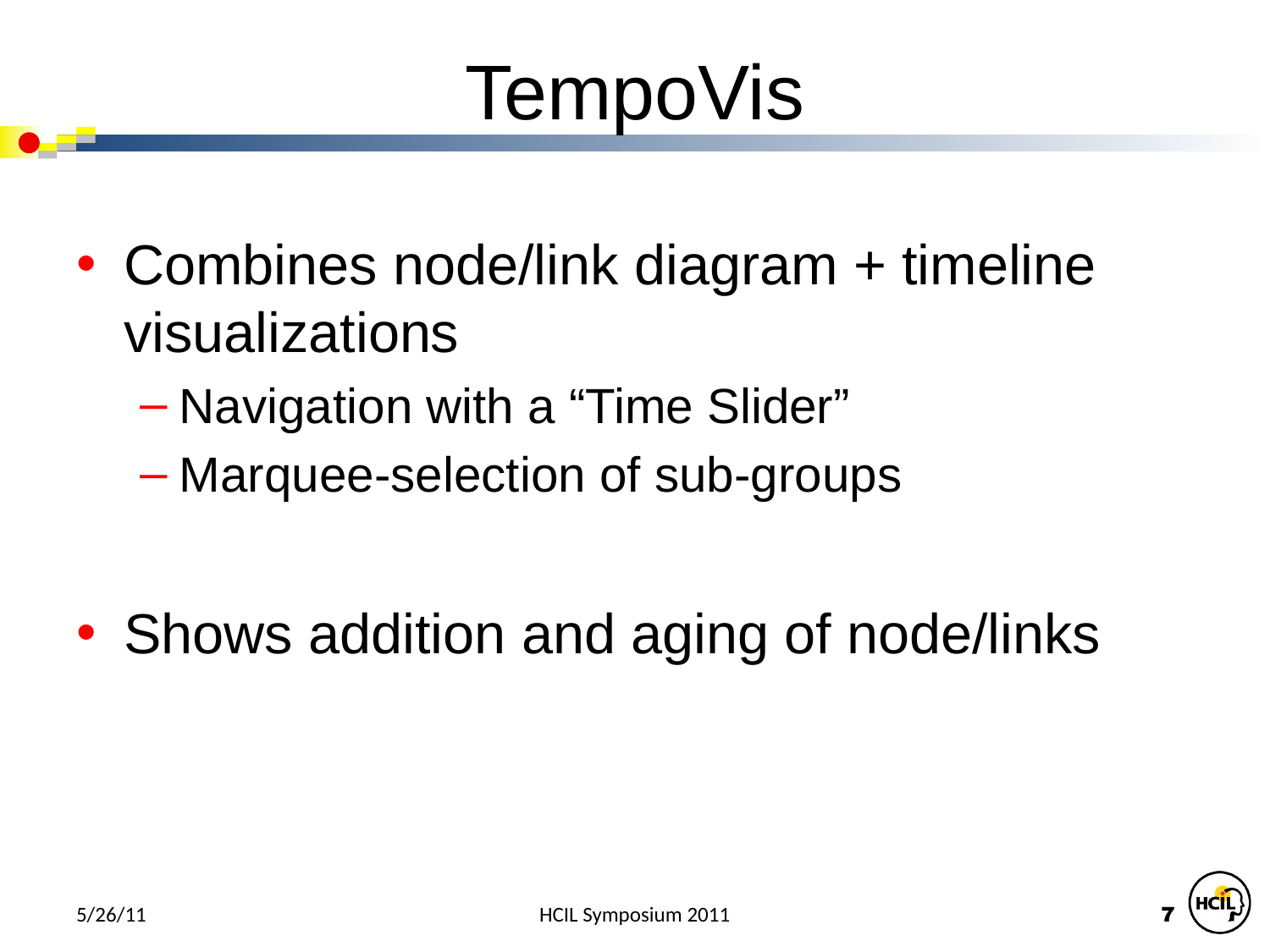

# TempoVis
Combines node/link diagram + timeline visualizations
Navigation with a “Time Slider”
Marquee-selection of sub-groups

Shows addition and aging of node/links
5/26/11
HCIL Symposium 2011
7